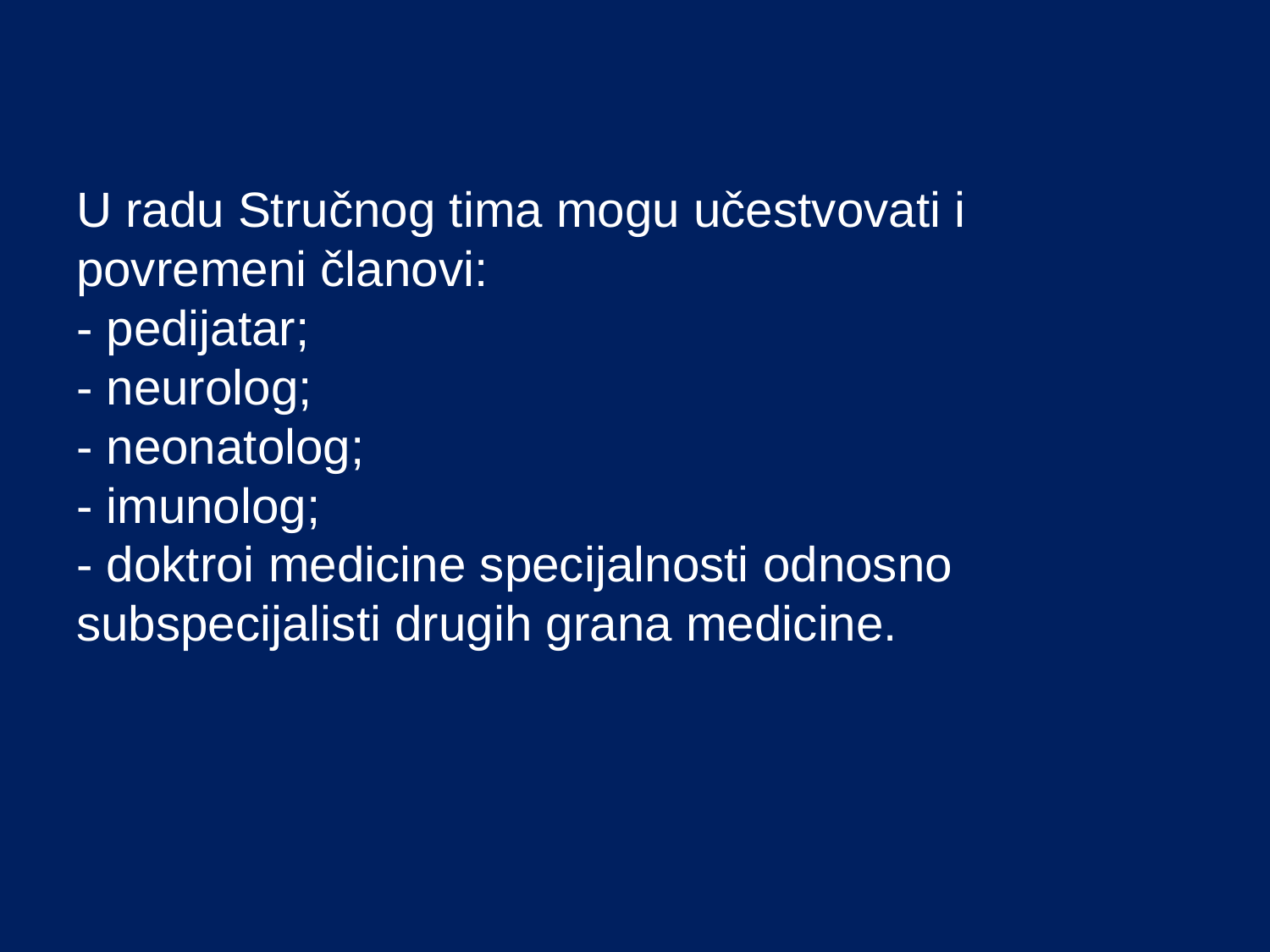

# U radu Stručnog tima mogu učestvovati i povremeni članovi: - pedijatar; - neurolog; - neonatolog; - imunolog; - doktroi medicine specijalnosti odnosno subspecijalisti drugih grana medicine.